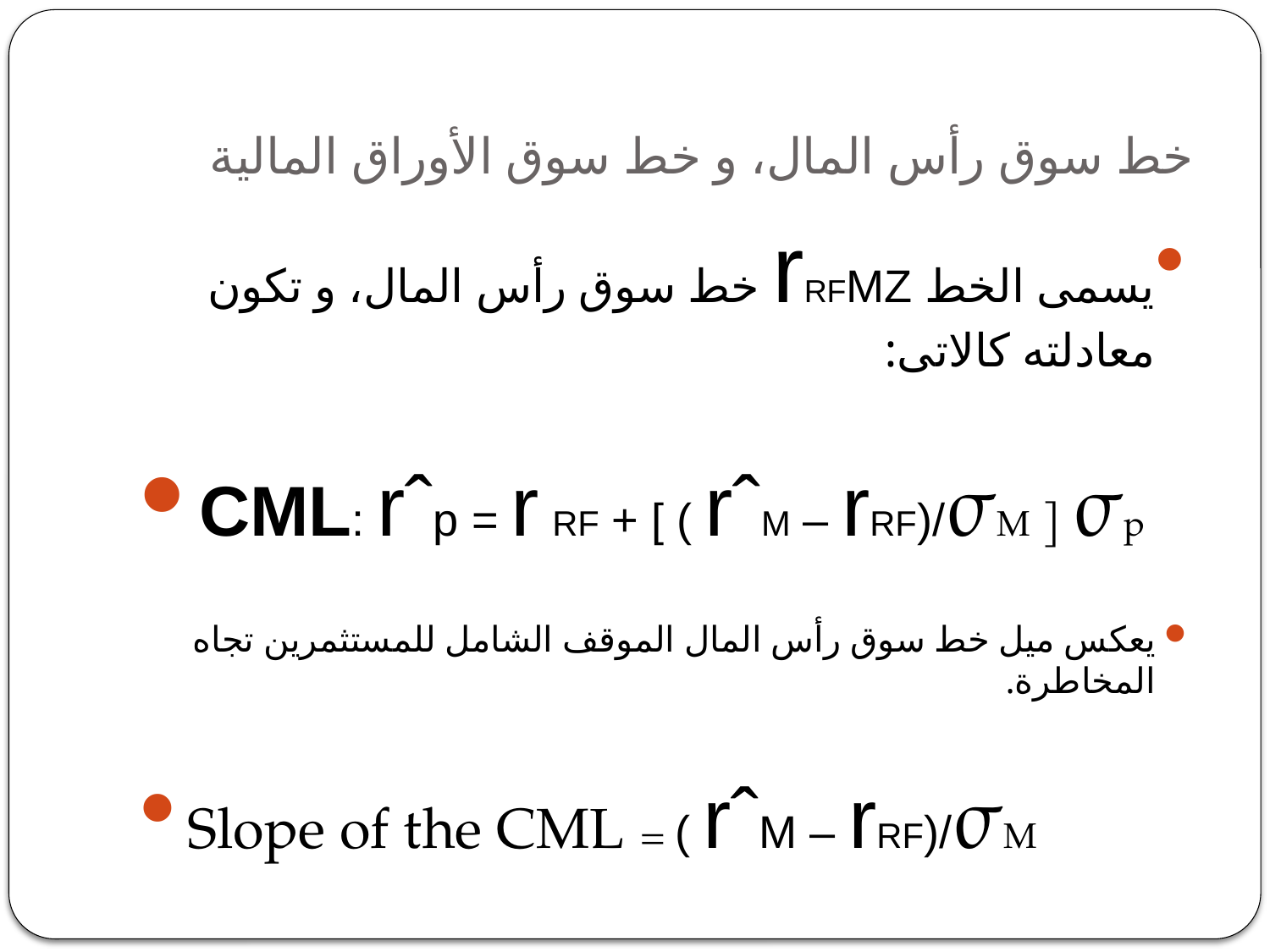

# خط سوق رأس المال، و خط سوق الأوراق المالية
يسمى الخط rRFMZ خط سوق رأس المال، و تكون معادلته كالاتى:

CML: rˆp = r RF + [ ( rˆM – rRF)/σM ] σp

يعكس ميل خط سوق رأس المال الموقف الشامل للمستثمرين تجاه المخاطرة.

Slope of the CML = ( rˆM – rRF)/σM